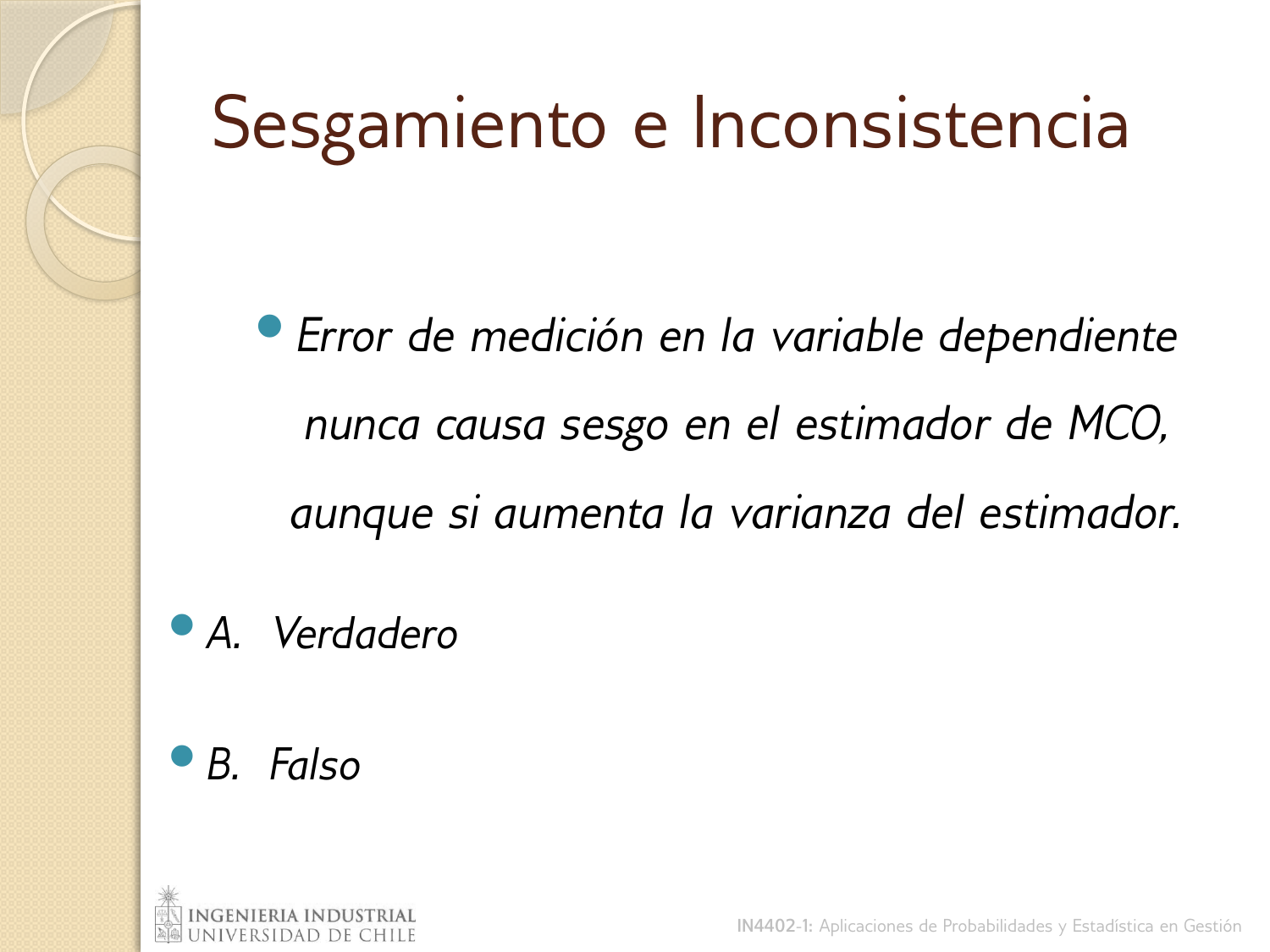

# Sesgamiento e Inconsistencia
Error de medición en la variable dependiente nunca causa sesgo en el estimador de MCO, aunque si aumenta la varianza del estimador.
A.  Verdadero

B.  Falso